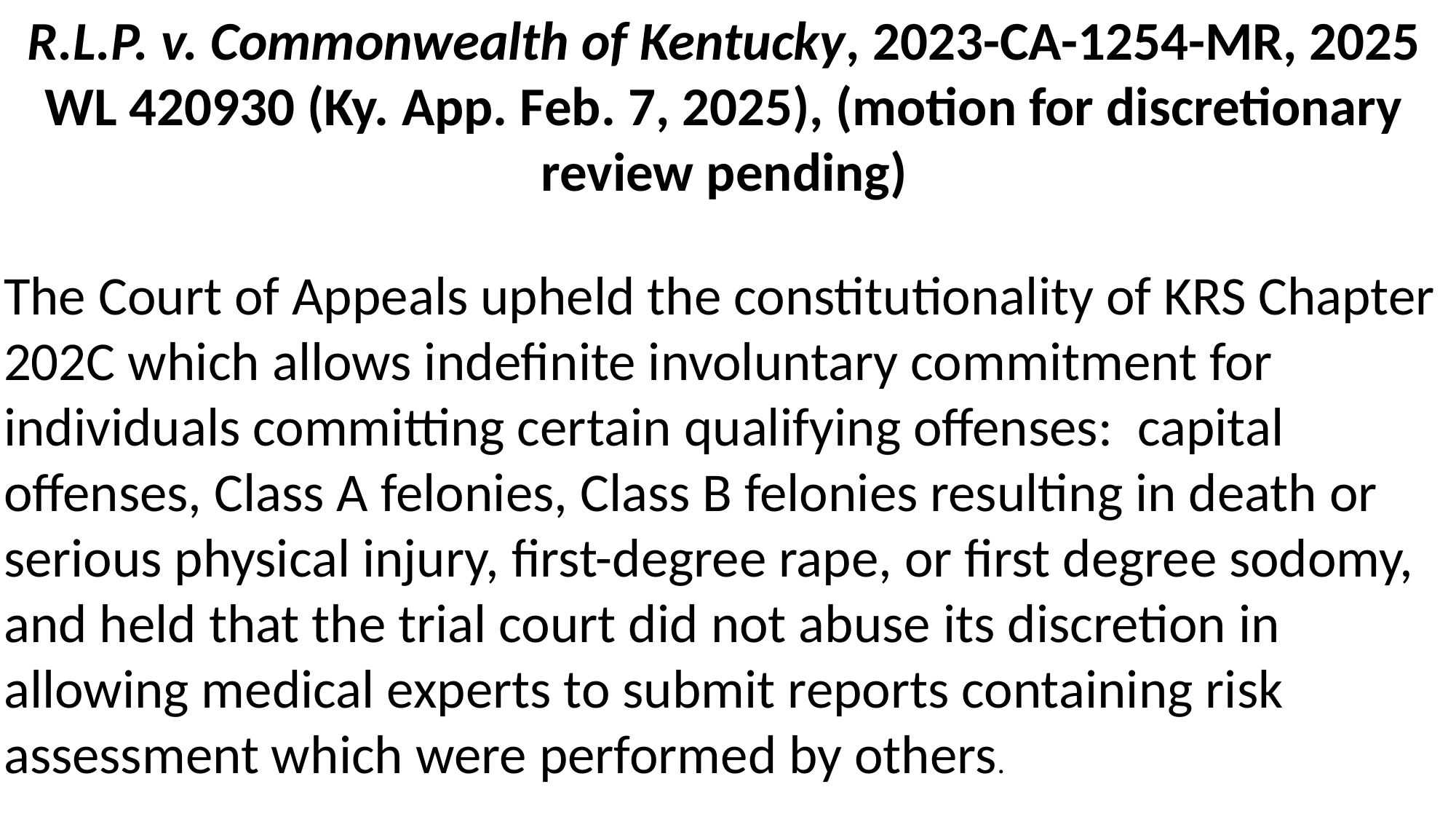

R.L.P. v. Commonwealth of Kentucky, 2023-CA-1254-MR, 2025 WL 420930 (Ky. App. Feb. 7, 2025), (motion for discretionary review pending)

The Court of Appeals upheld the constitutionality of KRS Chapter 202C which allows indefinite involuntary commitment for individuals committing certain qualifying offenses:  capital offenses, Class A felonies, Class B felonies resulting in death or serious physical injury, first-degree rape, or first degree sodomy, and held that the trial court did not abuse its discretion in allowing medical experts to submit reports containing risk assessment which were performed by others.